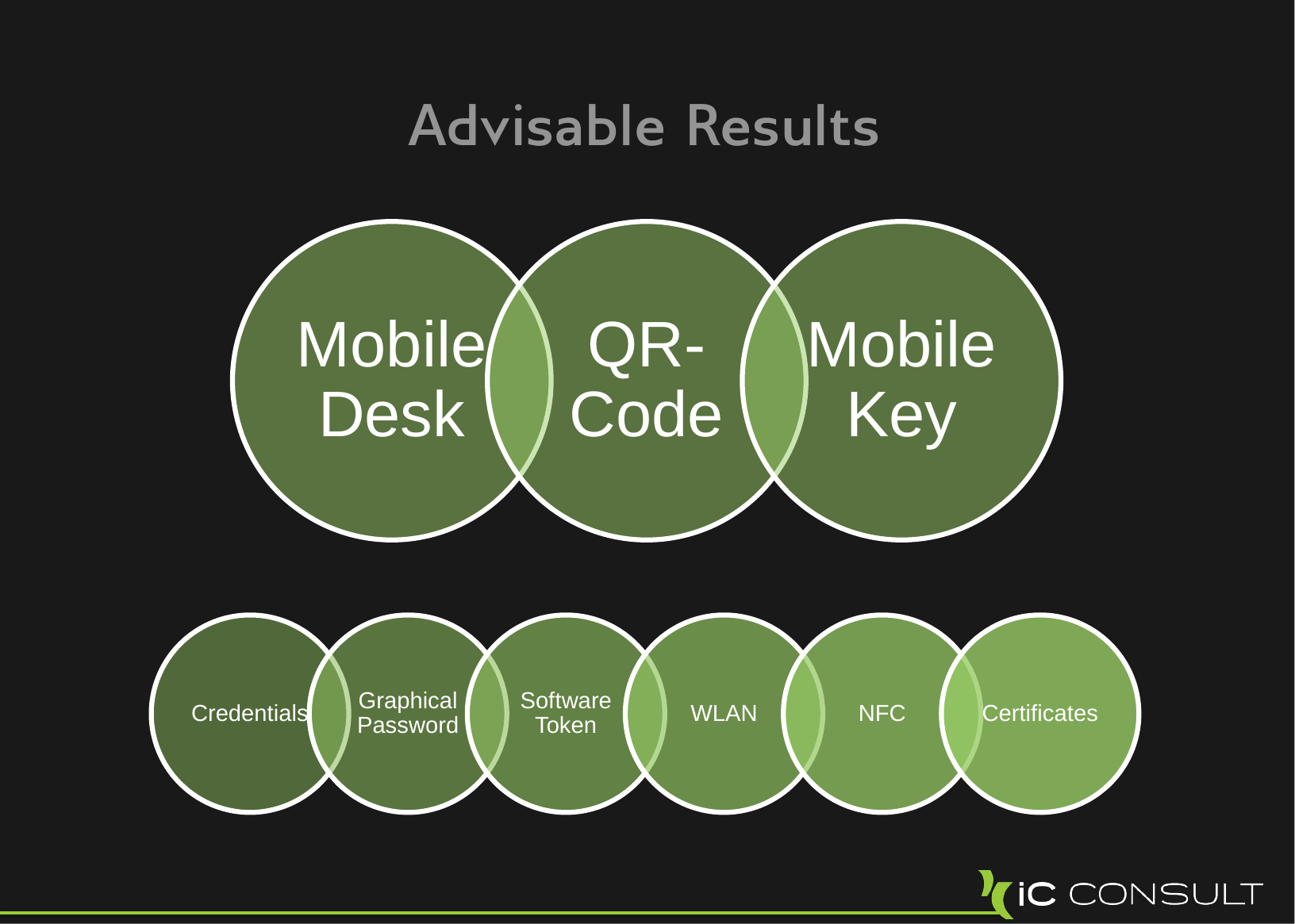

# Advisable Results
Mobile Desk
QR-Code
Mobile Key
Credentials
Graphical Password
Software Token
WLAN
NFC
Certificates